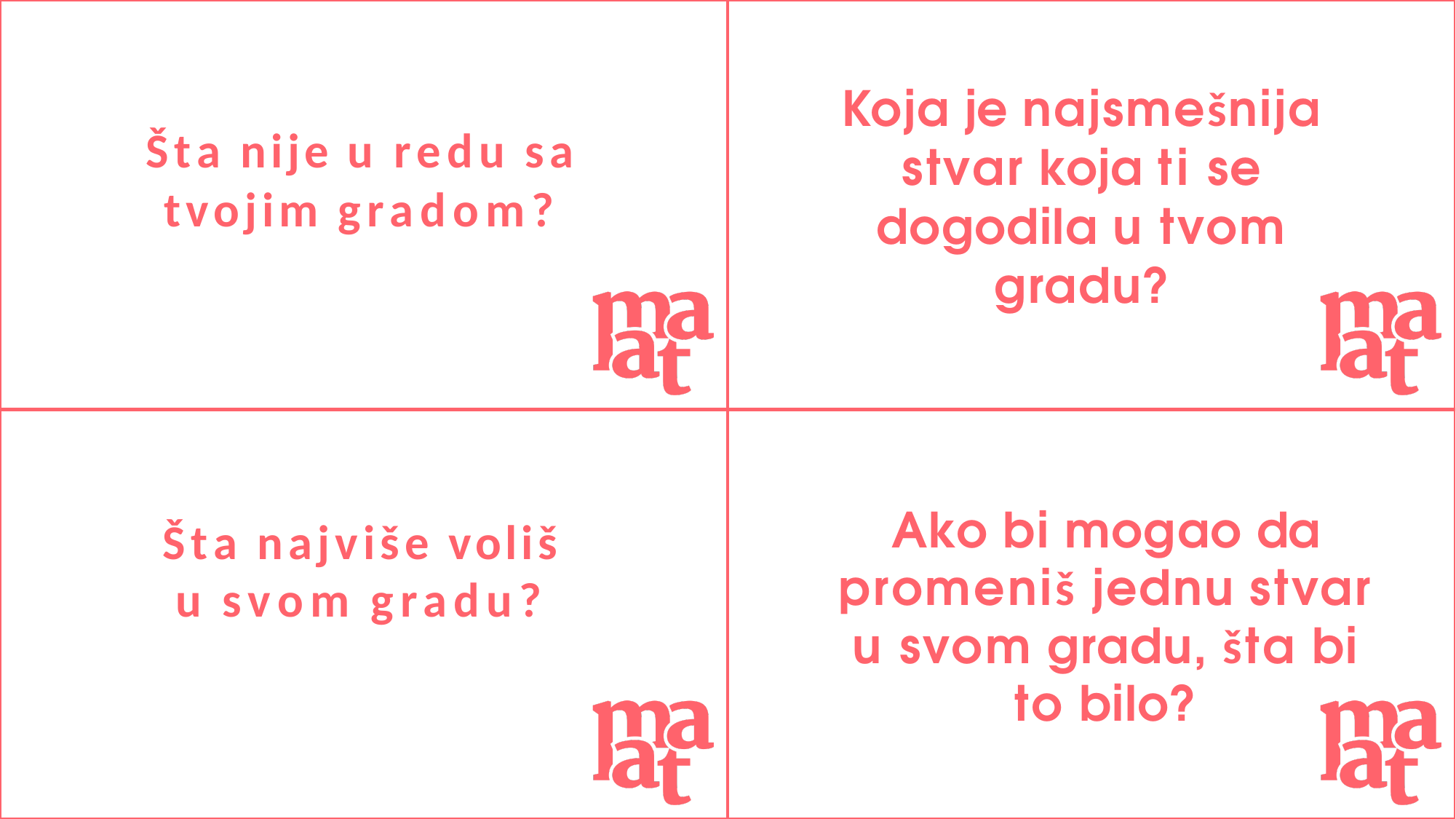

# Koja je najsmešnija stvar koja ti se dogodila u tvom gradu?
Šta nije u redu sa tvojim gradom?
Ako bi mogao da promeniš jednu stvar u svom gradu, šta bi to bilo?
Šta najviše voliš u svom gradu?